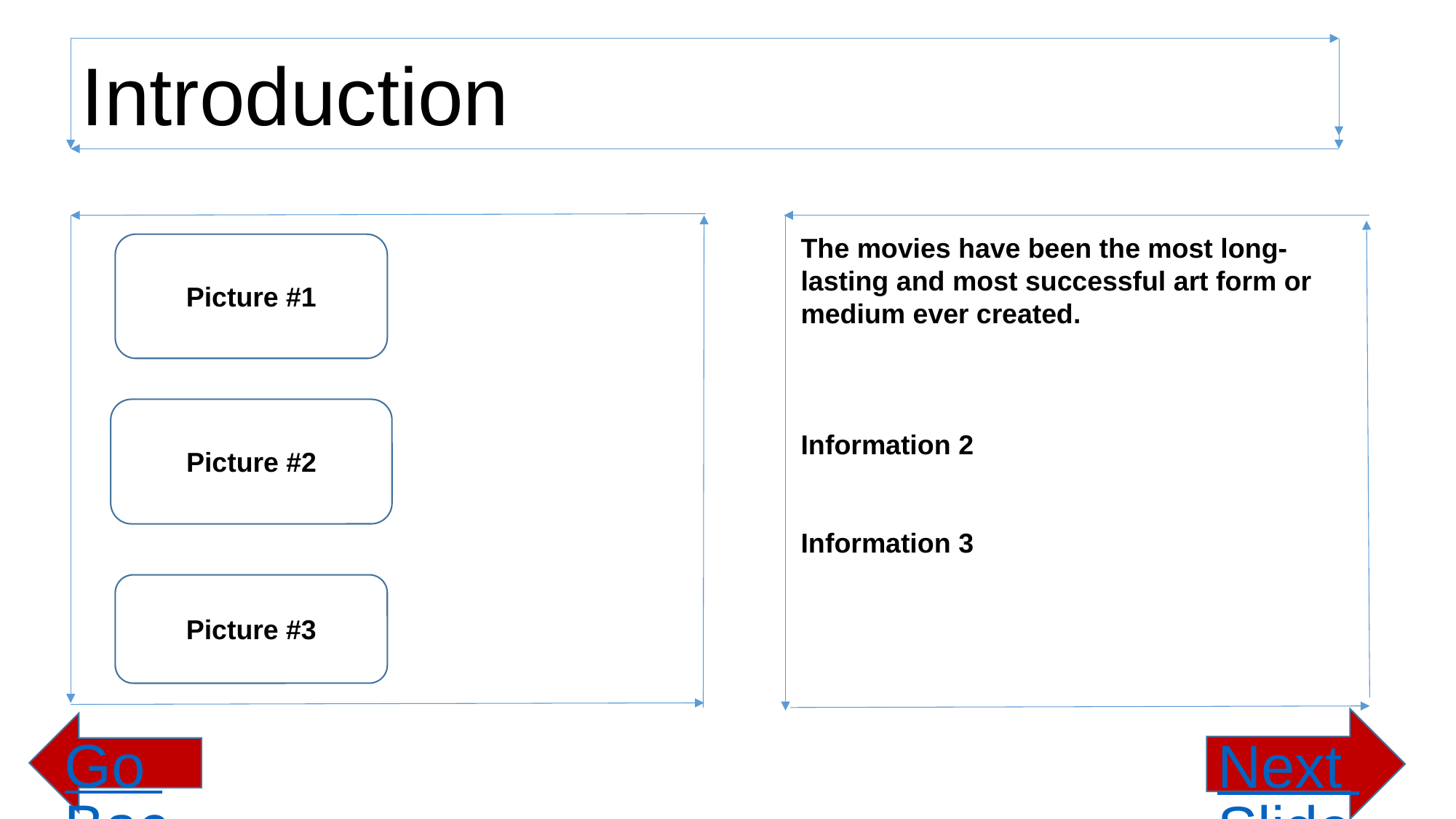

Introduction
The movies have been the most long-lasting and most successful art form or medium ever created.

Information 2

Information 3
Picture #1
Picture #2
Picture #3
Next Slide
Go Back